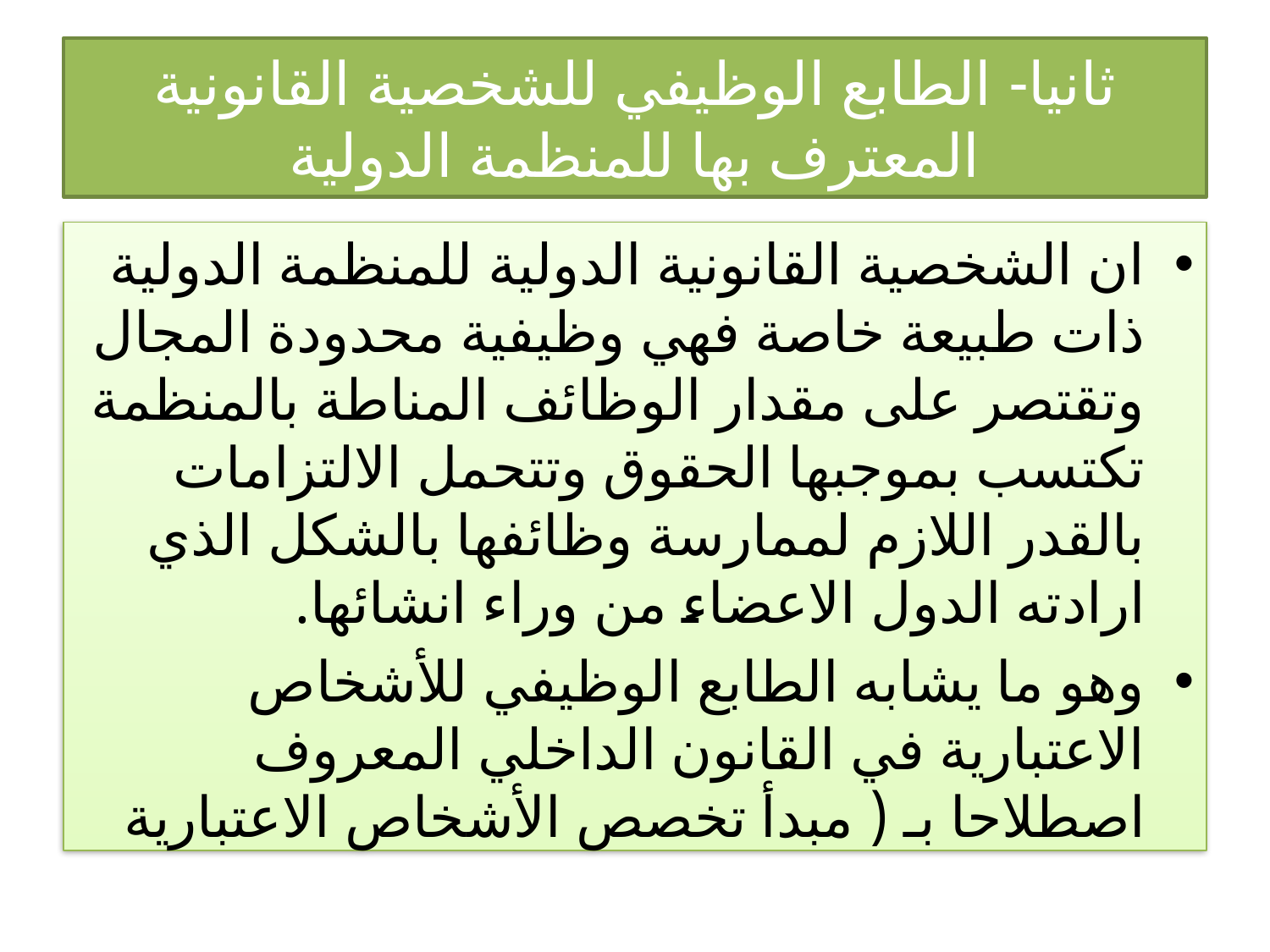

# ثانيا- الطابع الوظيفي للشخصية القانونية المعترف بها للمنظمة الدولية
ان الشخصية القانونية الدولية للمنظمة الدولية ذات طبيعة خاصة فهي وظيفية محدودة المجال وتقتصر على مقدار الوظائف المناطة بالمنظمة تكتسب بموجبها الحقوق وتتحمل الالتزامات بالقدر اللازم لممارسة وظائفها بالشكل الذي ارادته الدول الاعضاء من وراء انشائها.
وهو ما يشابه الطابع الوظيفي للأشخاص الاعتبارية في القانون الداخلي المعروف اصطلاحا بـ ( مبدأ تخصص الأشخاص الاعتبارية